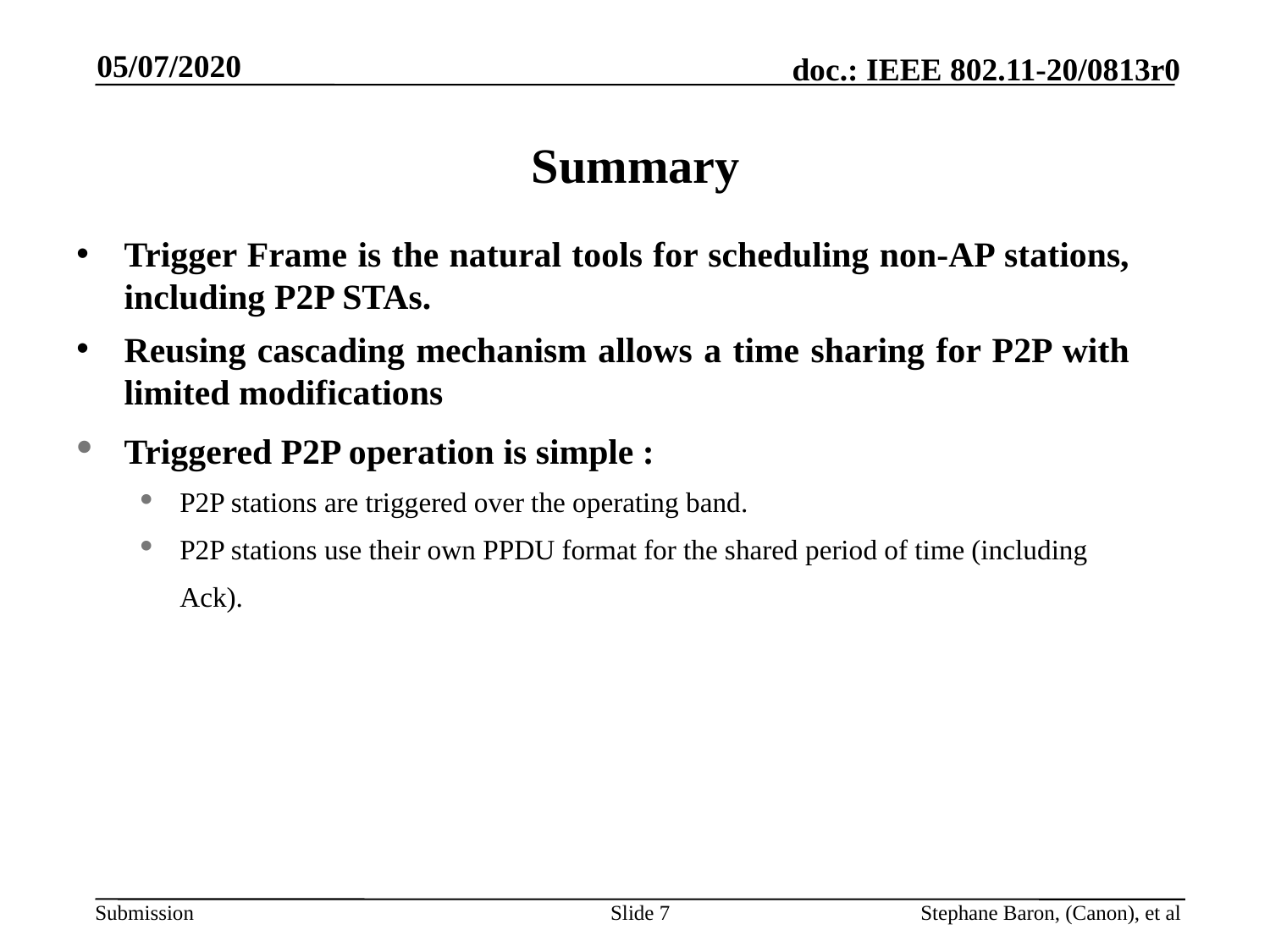

05/07/2020
# Summary
Trigger Frame is the natural tools for scheduling non-AP stations, including P2P STAs.
Reusing cascading mechanism allows a time sharing for P2P with limited modifications
Triggered P2P operation is simple :
P2P stations are triggered over the operating band.
P2P stations use their own PPDU format for the shared period of time (including Ack).

Slide 7
Stephane Baron, (Canon), et al